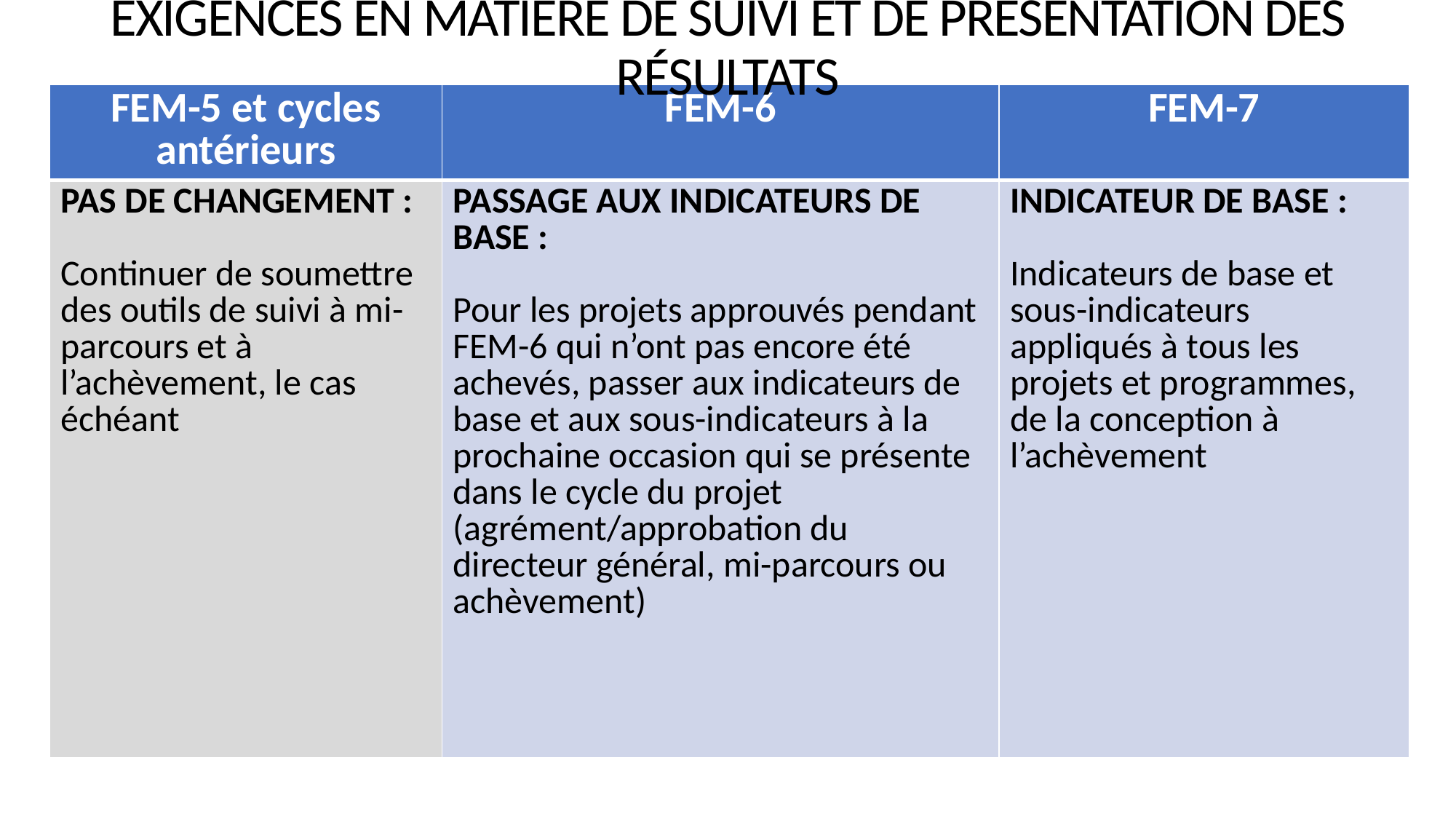

EXIGENCES EN MATIÈRE DE SUIVI ET DE PRÉSENTATION DES RÉSULTATS
| FEM-5 et cycles antérieurs | FEM-6 | FEM-7 |
| --- | --- | --- |
| PAS DE CHANGEMENT : Continuer de soumettre des outils de suivi à mi-parcours et à l’achèvement, le cas échéant | PASSAGE AUX INDICATEURS DE BASE : Pour les projets approuvés pendant FEM-6 qui n’ont pas encore été achevés, passer aux indicateurs de base et aux sous-indicateurs à la prochaine occasion qui se présente dans le cycle du projet (agrément/approbation du directeur général, mi-parcours ou achèvement) | INDICATEUR DE BASE : Indicateurs de base et sous-indicateurs appliqués à tous les projets et programmes, de la conception à l’achèvement |